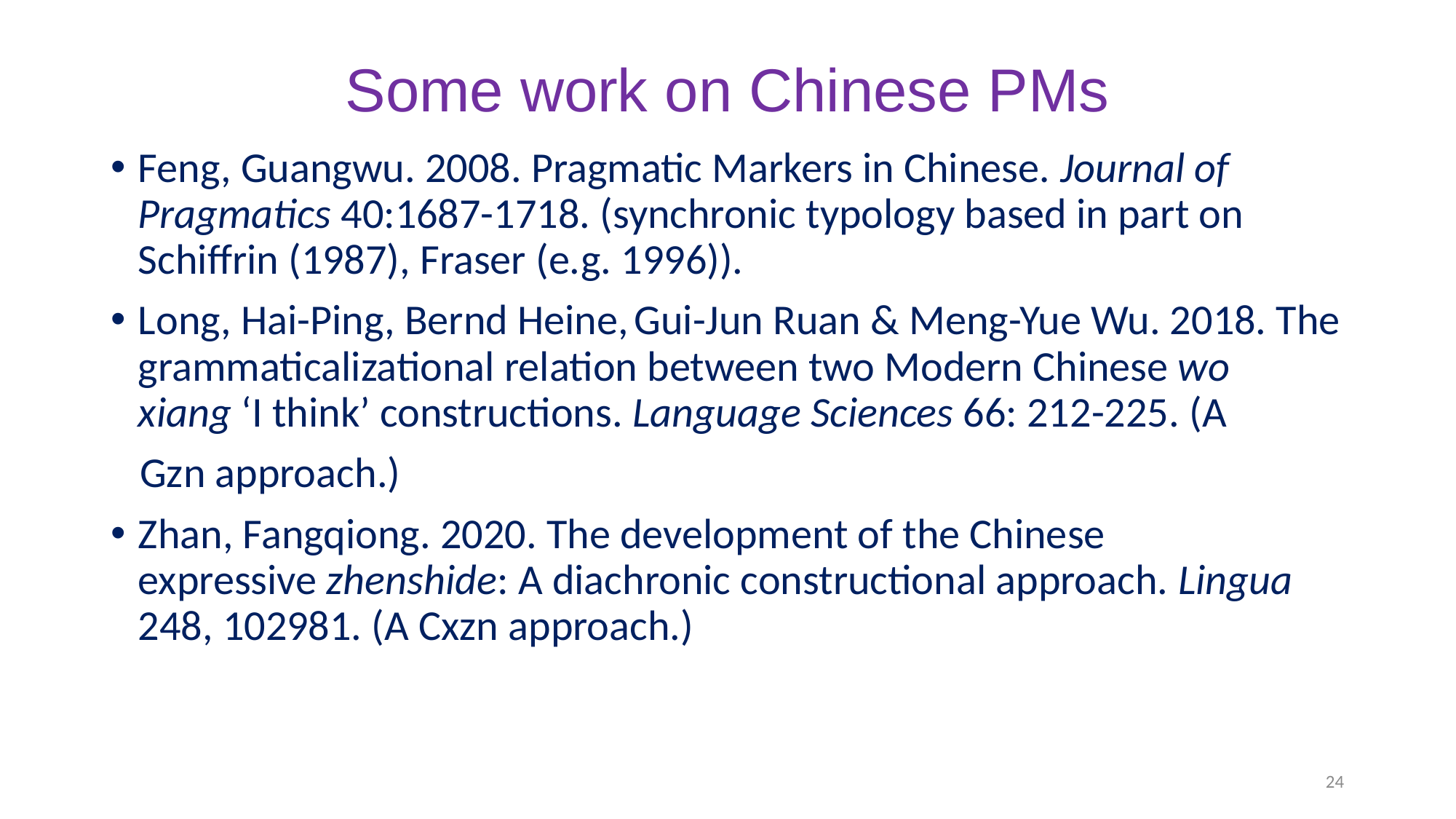

# Some work on Chinese PMs
Feng, Guangwu. 2008. Pragmatic Markers in Chinese. Journal of Pragmatics 40:1687-1718. (synchronic typology based in part on Schiffrin (1987), Fraser (e.g. 1996)).
Long, Hai-Ping, Bernd Heine, Gui-Jun Ruan & Meng-Yue Wu. 2018. The grammaticalizational relation between two Modern Chinese wo xiang ‘I think’ constructions. Language Sciences 66: 212-225. (A
   Gzn approach.)
Zhan, Fangqiong. 2020. The development of the Chinese expressive zhenshide: A diachronic constructional approach. Lingua 248, 102981. (A Cxzn approach.)

24